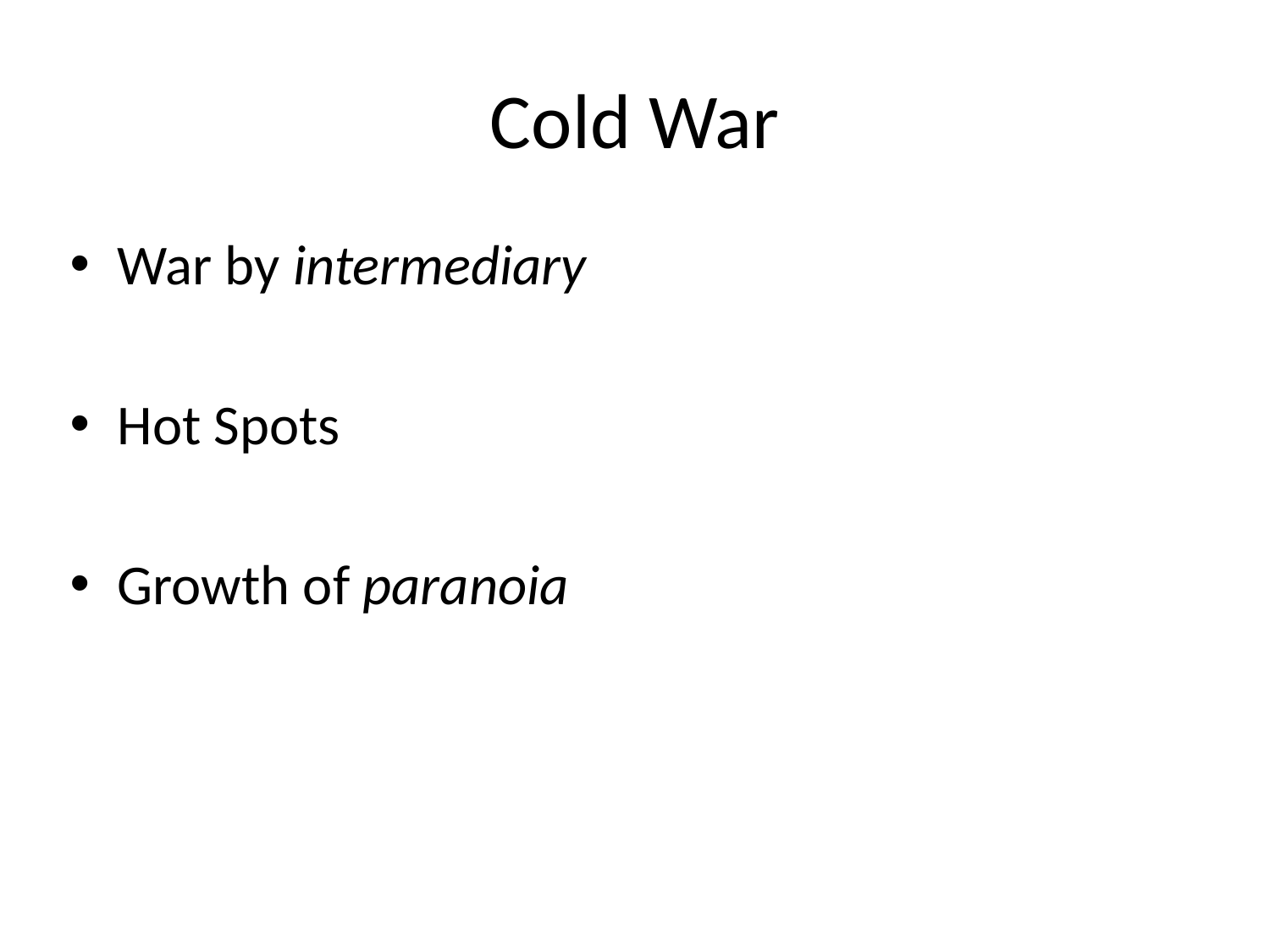

# Cold War
War by intermediary

Hot Spots

Growth of paranoia
5